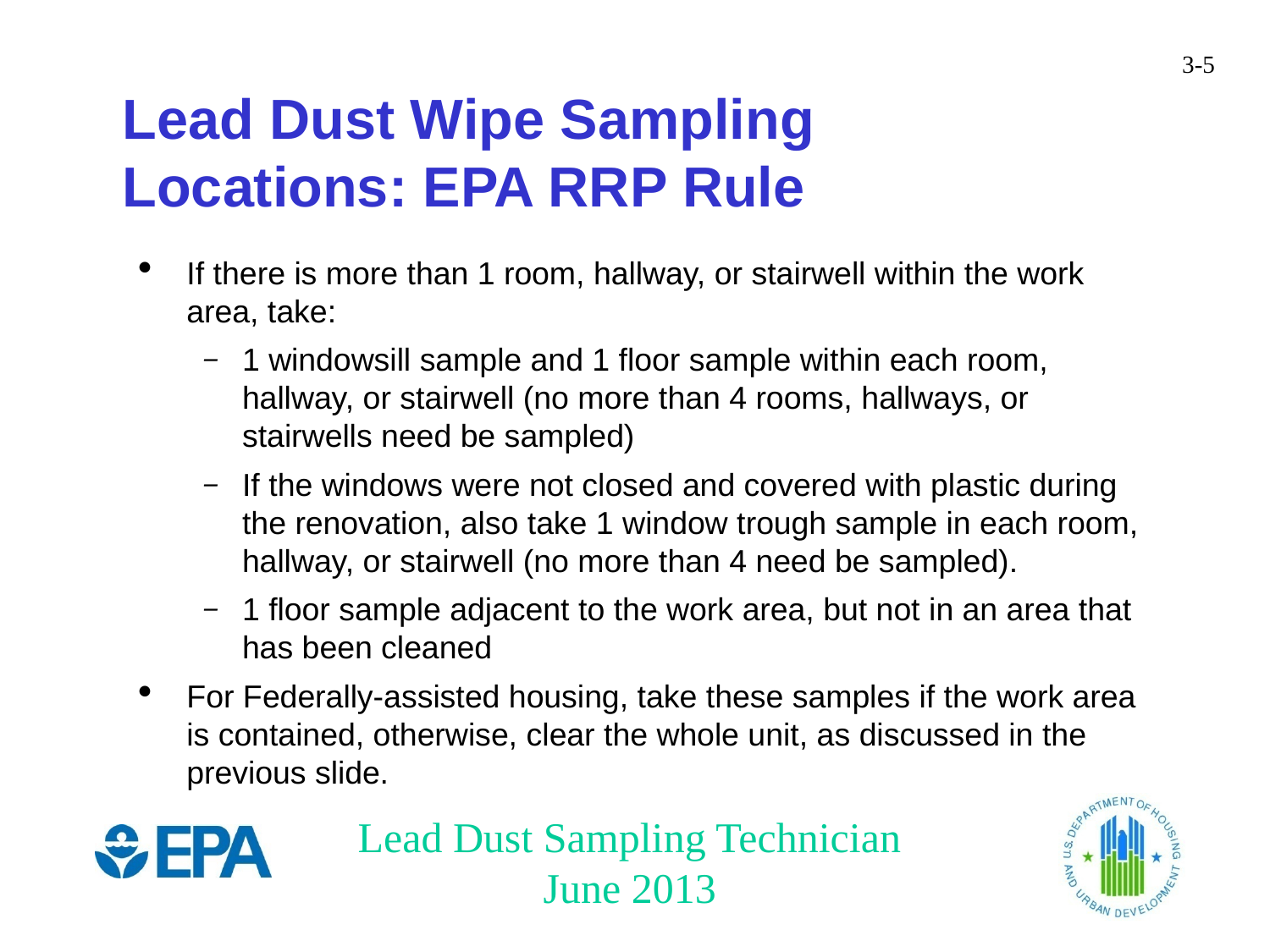

Lead Dust Wipe Sampling Locations: EPA RRP Rule
If there is more than 1 room, hallway, or stairwell within the work area, take:
1 windowsill sample and 1 floor sample within each room, hallway, or stairwell (no more than 4 rooms, hallways, or stairwells need be sampled)
If the windows were not closed and covered with plastic during the renovation, also take 1 window trough sample in each room, hallway, or stairwell (no more than 4 need be sampled).
1 floor sample adjacent to the work area, but not in an area that has been cleaned
For Federally-assisted housing, take these samples if the work area is contained, otherwise, clear the whole unit, as discussed in the previous slide.